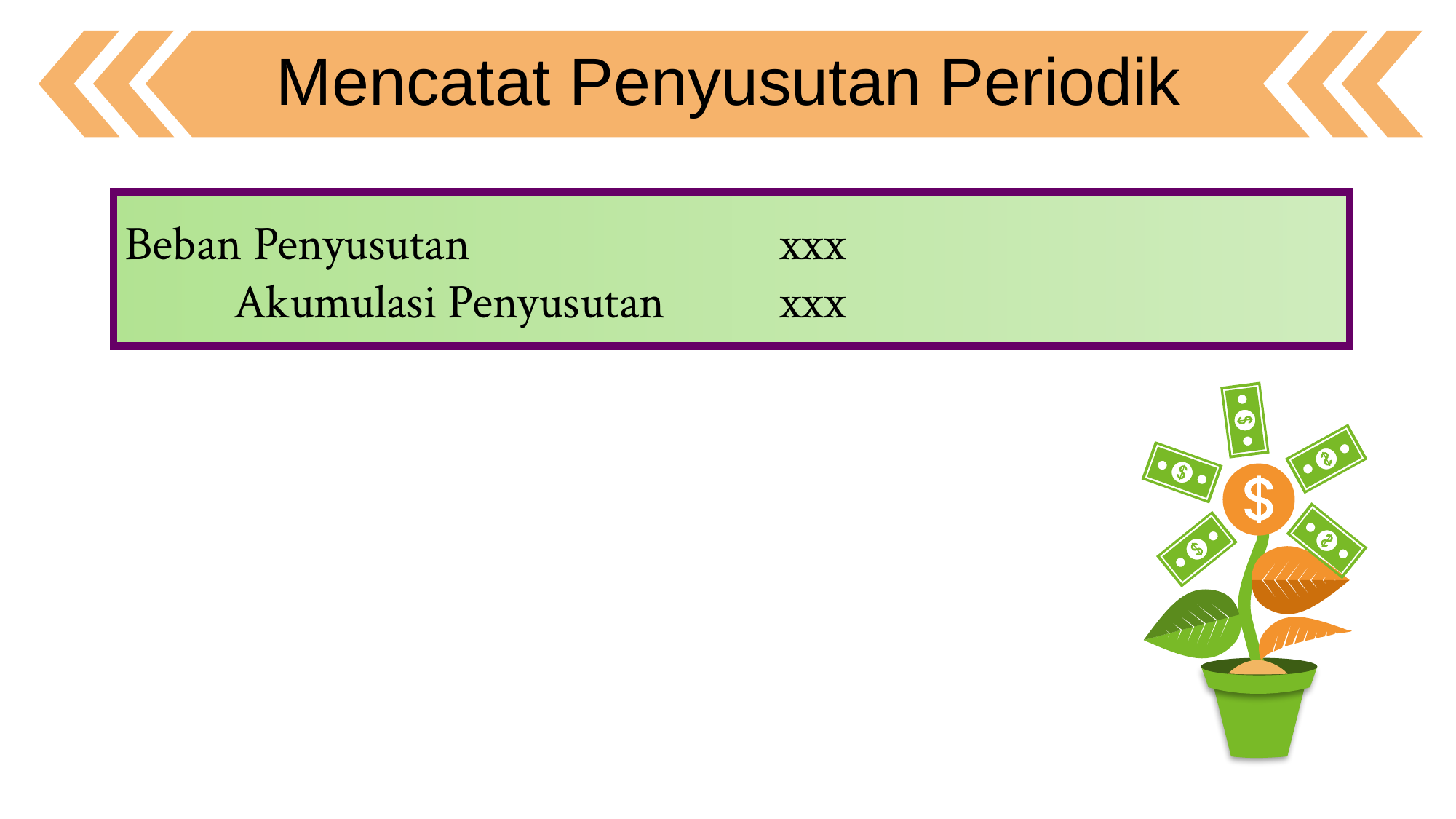

Mencatat Penyusutan Periodik
Beban Penyusutan			xxx
	Akumulasi Penyusutan		xxx